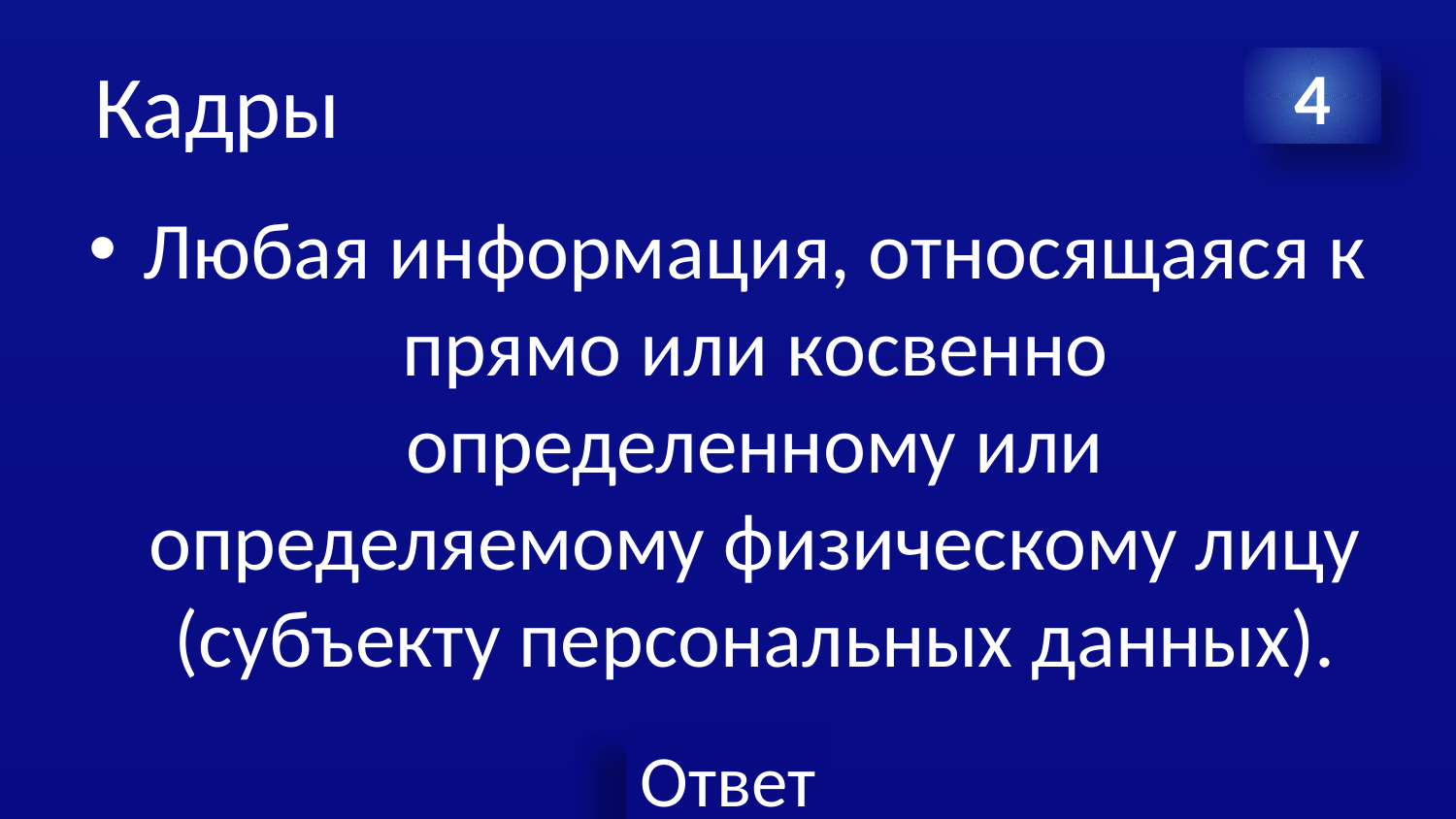

# Кадры
4
Любая информация, относящаяся к прямо или косвенно определенному или определяемому физическому лицу (субъекту персональных данных).